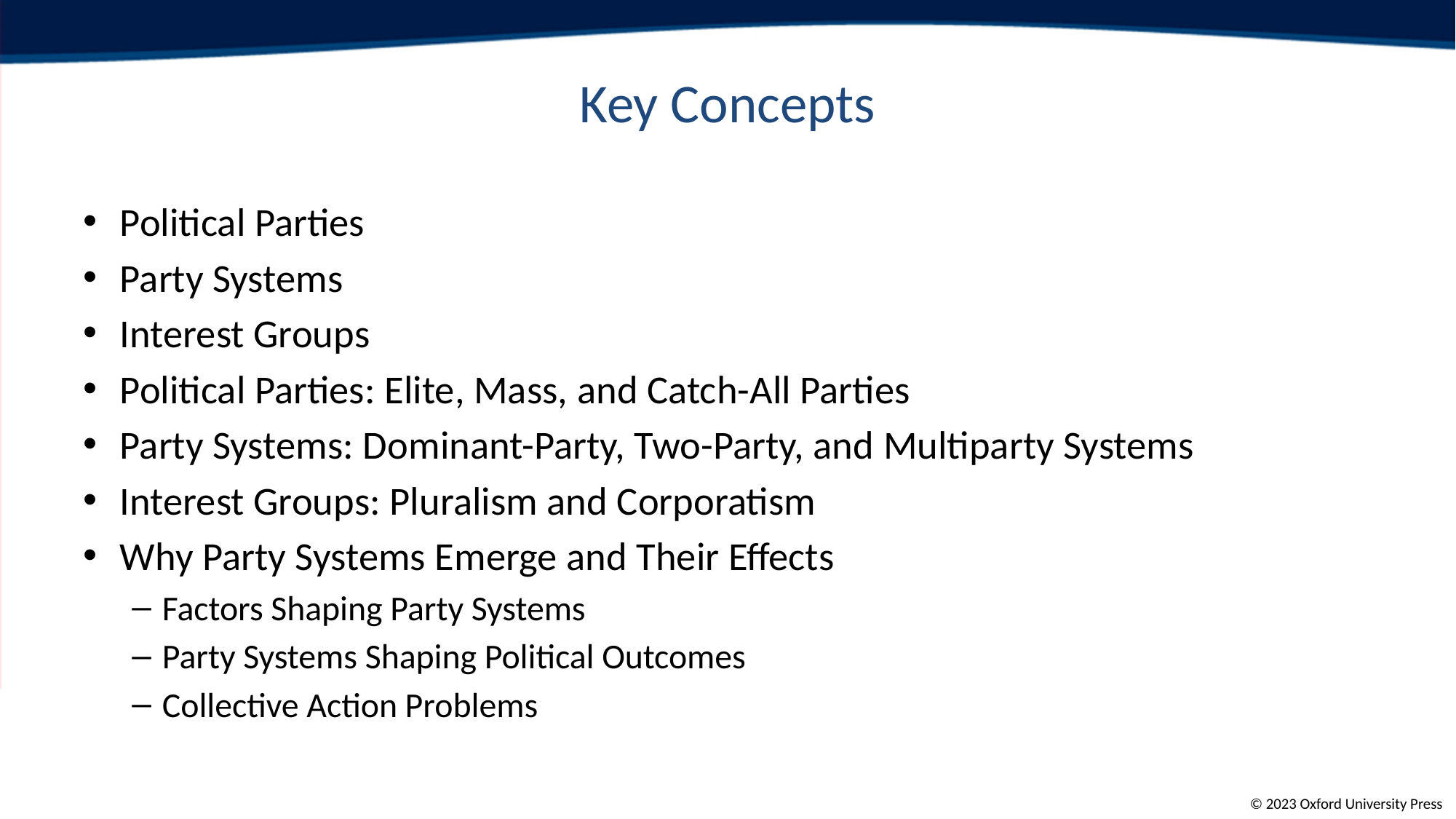

# Key Concepts
Political Parties
Party Systems
Interest Groups
Political Parties: Elite, Mass, and Catch-All Parties
Party Systems: Dominant-Party, Two-Party, and Multiparty Systems
Interest Groups: Pluralism and Corporatism
Why Party Systems Emerge and Their Effects
Factors Shaping Party Systems
Party Systems Shaping Political Outcomes
Collective Action Problems